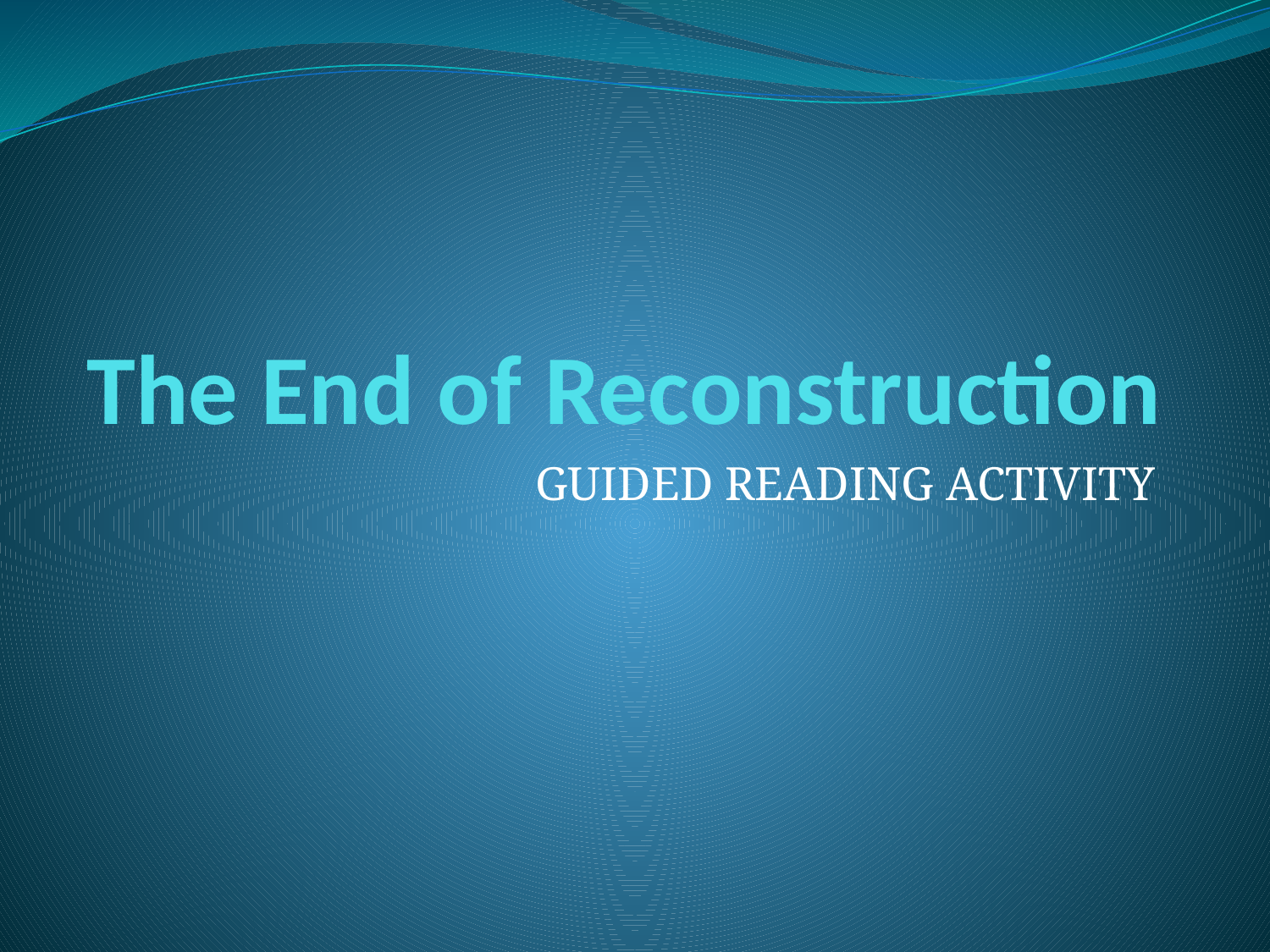

# The End of Reconstruction
GUIDED READING ACTIVITY